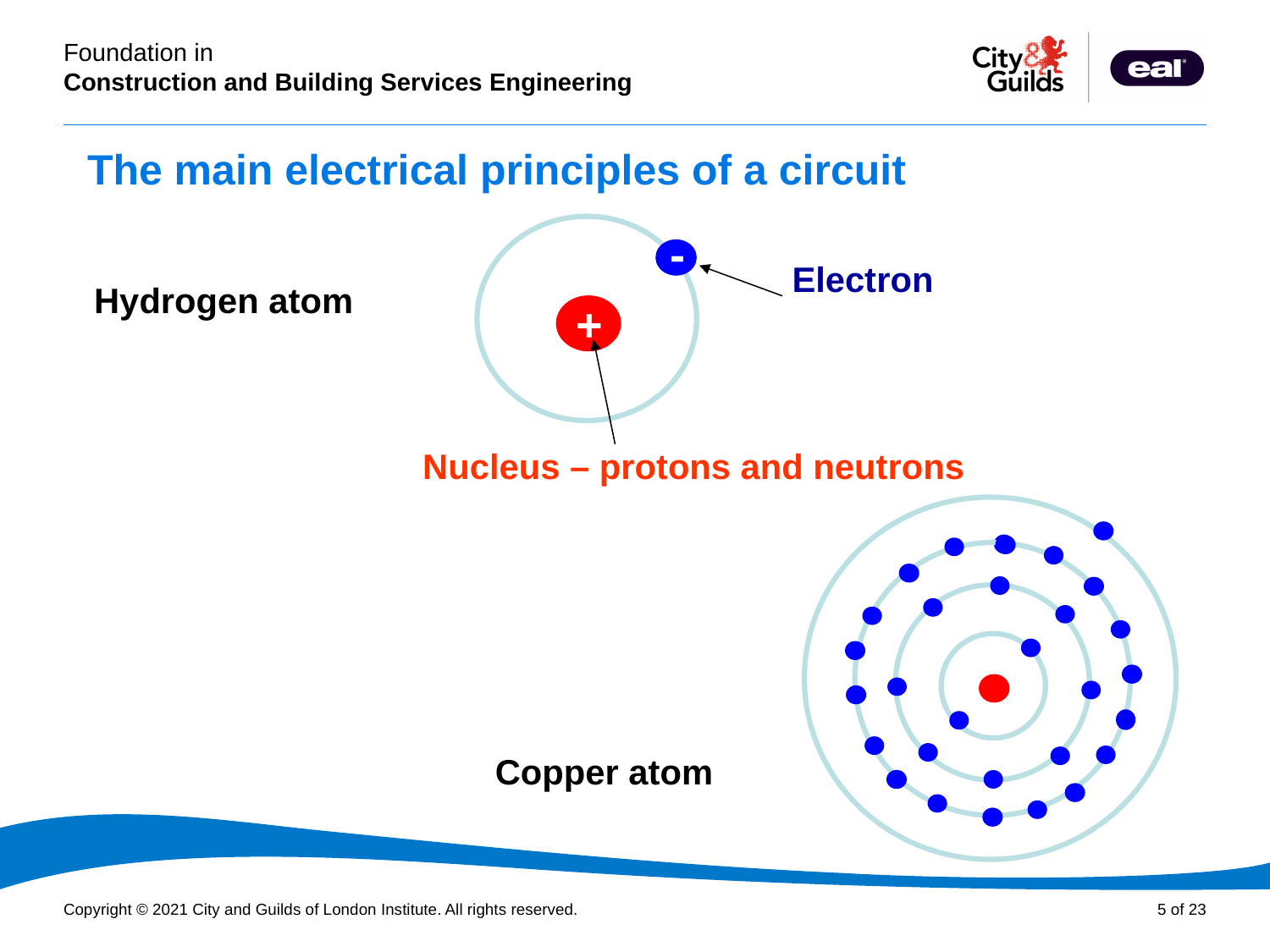

The main electrical principles of a circuit
-

Electron

+

Nucleus – protons and neutrons
Hydrogen atom

Copper atom